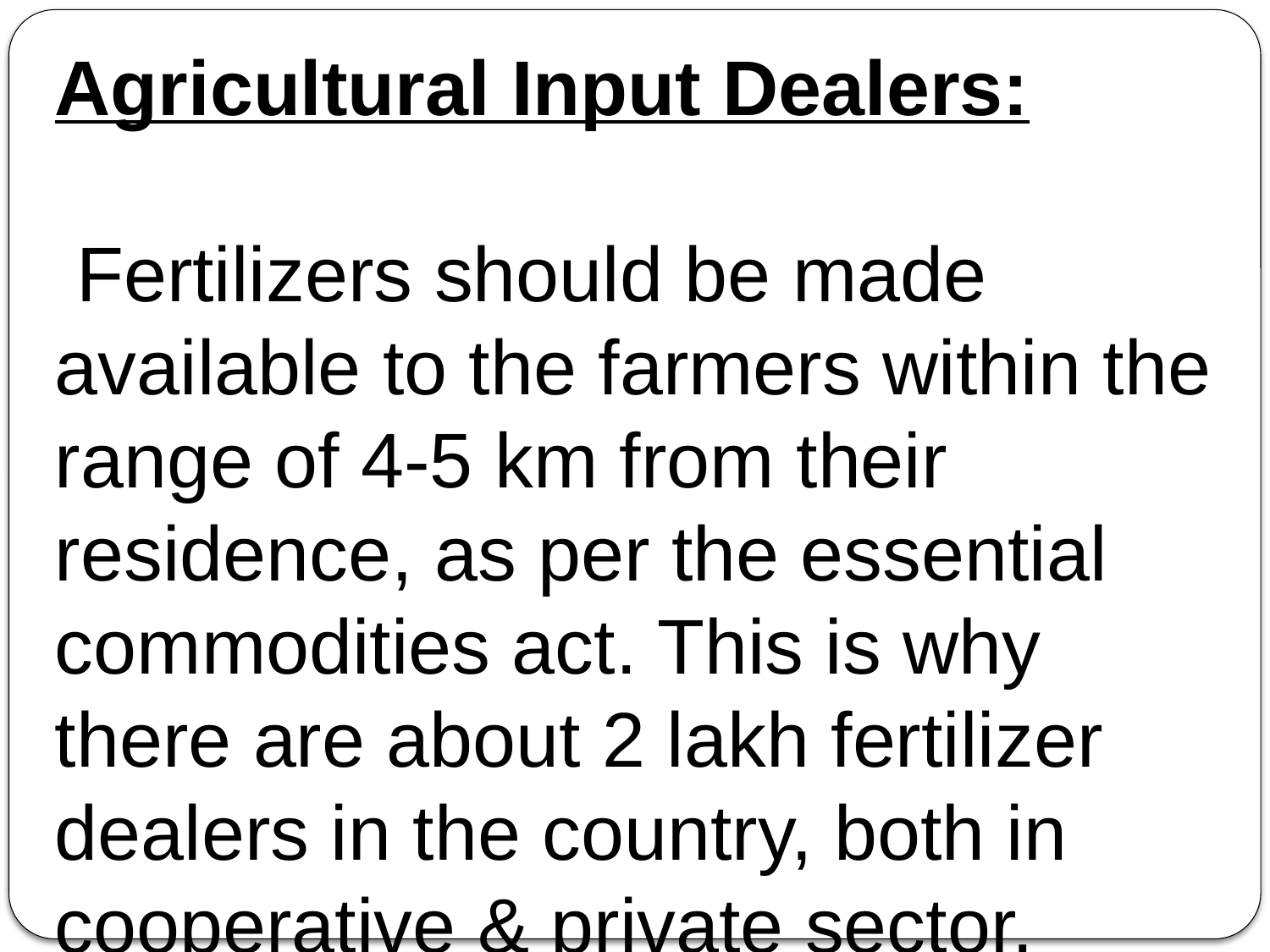

Agricultural Input Dealers:

 Fertilizers should be made available to the farmers within the range of 4-5 km from their residence, as per the essential commodities act. This is why there are about 2 lakh fertilizer dealers in the country, both in cooperative & private sector.